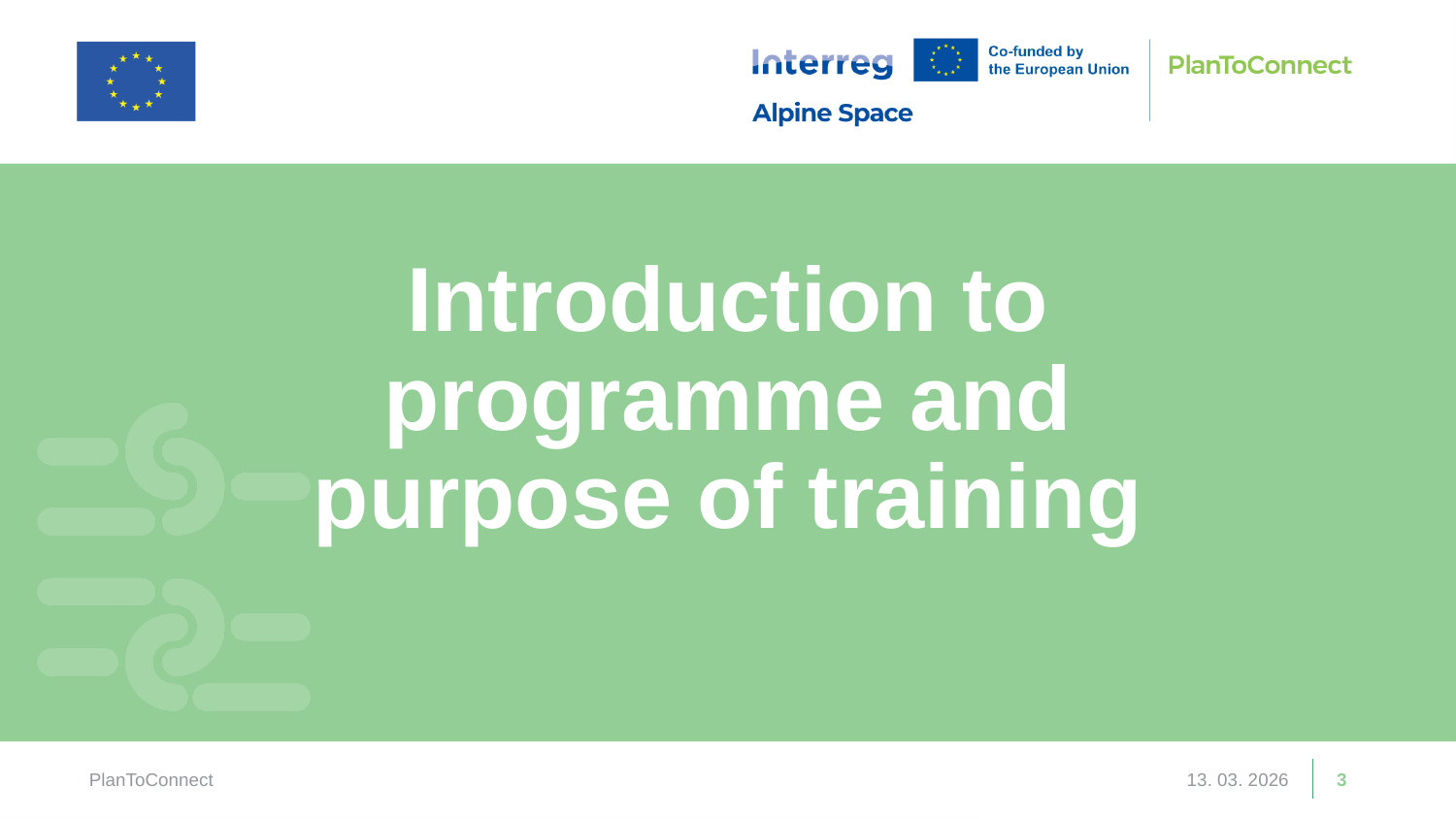

# Introduction to programme and purpose of training
PlanToConnect
13. 03. 2026
3